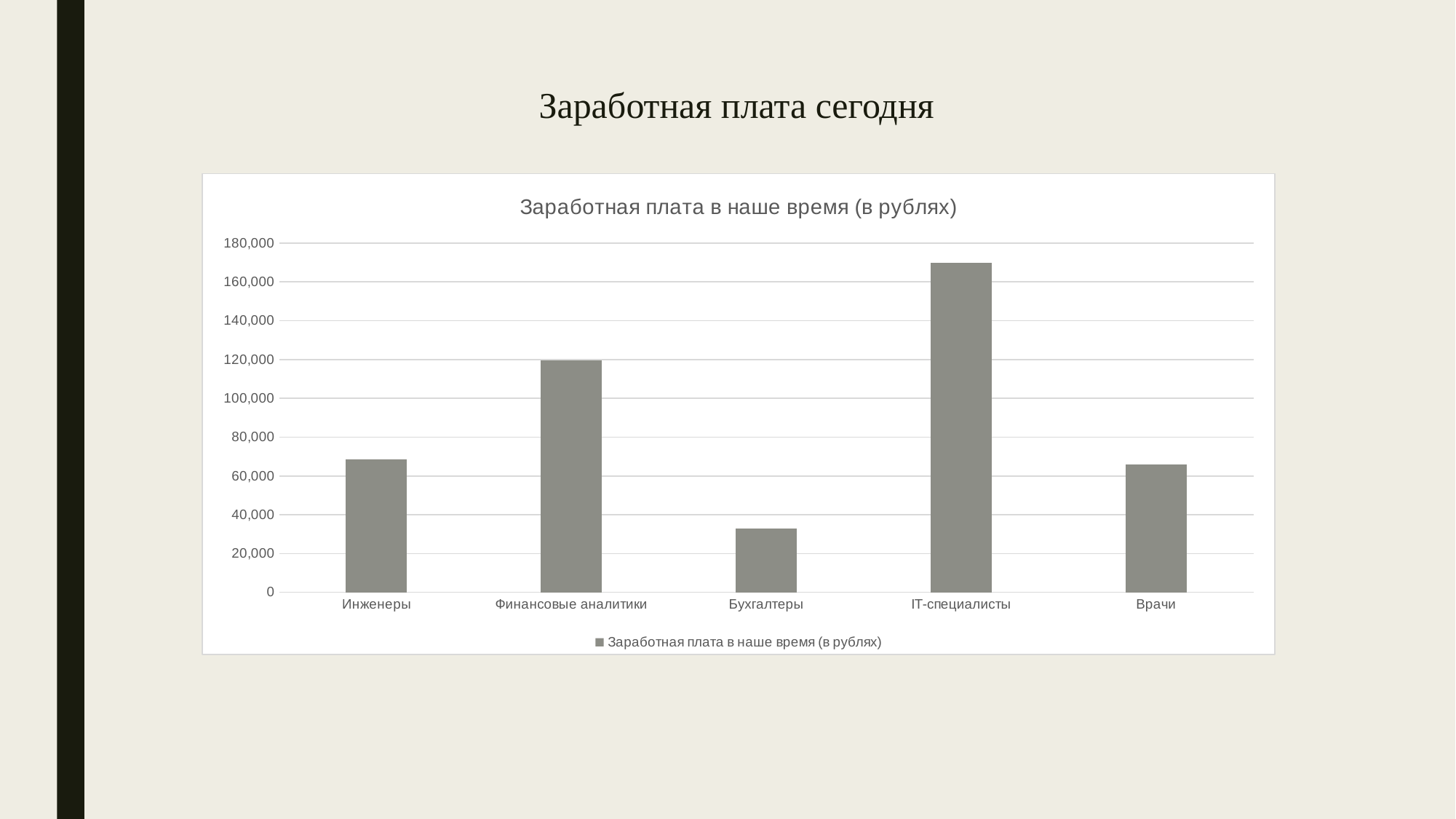

# Заработная плата сегодня

### Chart:

| Category | Заработная плата в наше время (в рублях) |
|---|---|
| Инженеры | 68705.0 |
| Финансовые аналитики | 119643.0 |
| Бухгалтеры | 32821.0 |
| IT-специалисты | 170000.0 |
| Врачи | 66000.0 |